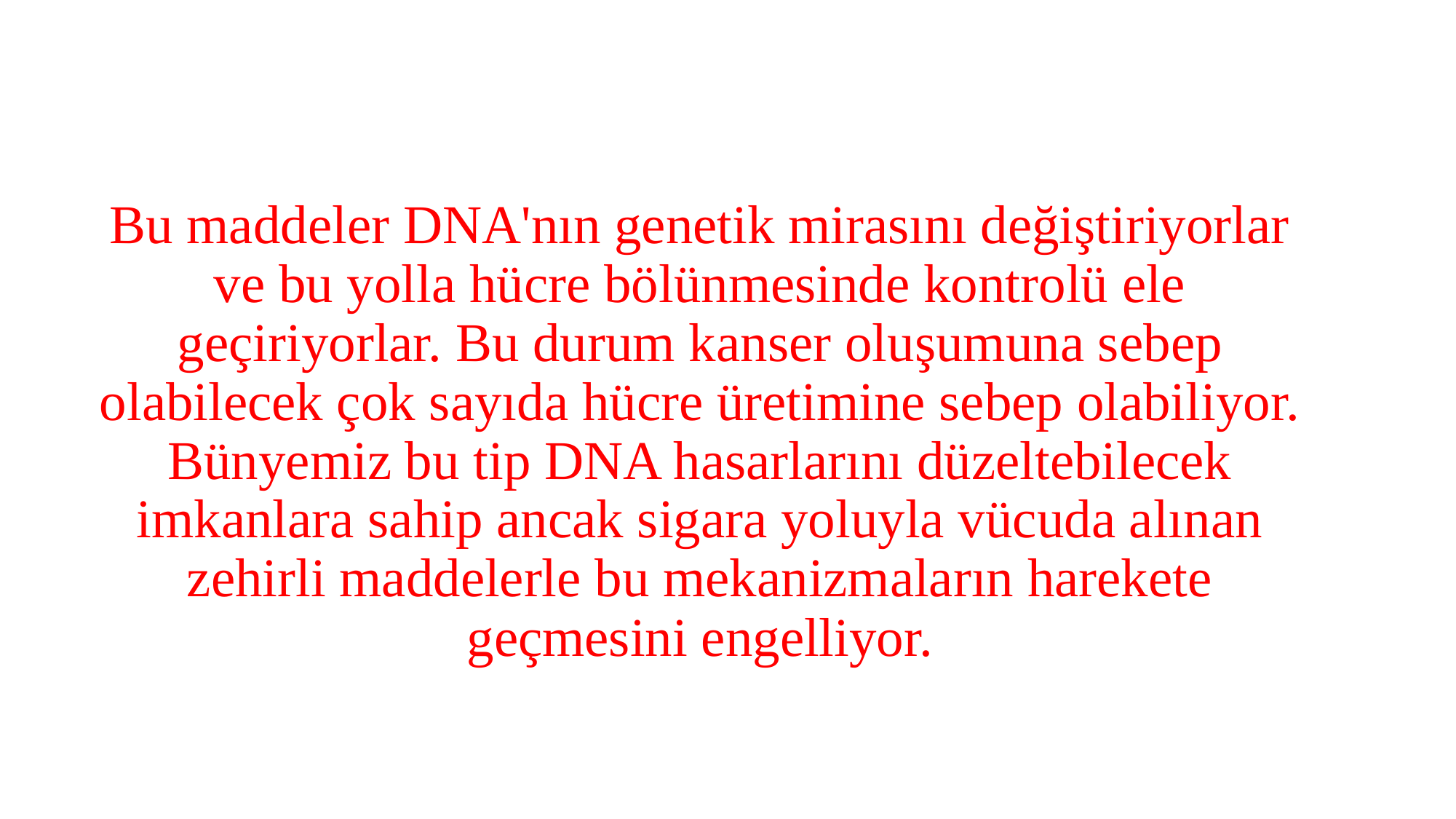

Bu maddeler DNA'nın genetik mirasını değiştiriyorlar ve bu yolla hücre bölünmesinde kontrolü ele geçiriyorlar. Bu durum kanser oluşumuna sebep olabilecek çok sayıda hücre üretimine sebep olabiliyor. Bünyemiz bu tip DNA hasarlarını düzeltebilecek imkanlara sahip ancak sigara yoluyla vücuda alınan zehirli maddelerle bu mekanizmaların harekete geçmesini engelliyor.